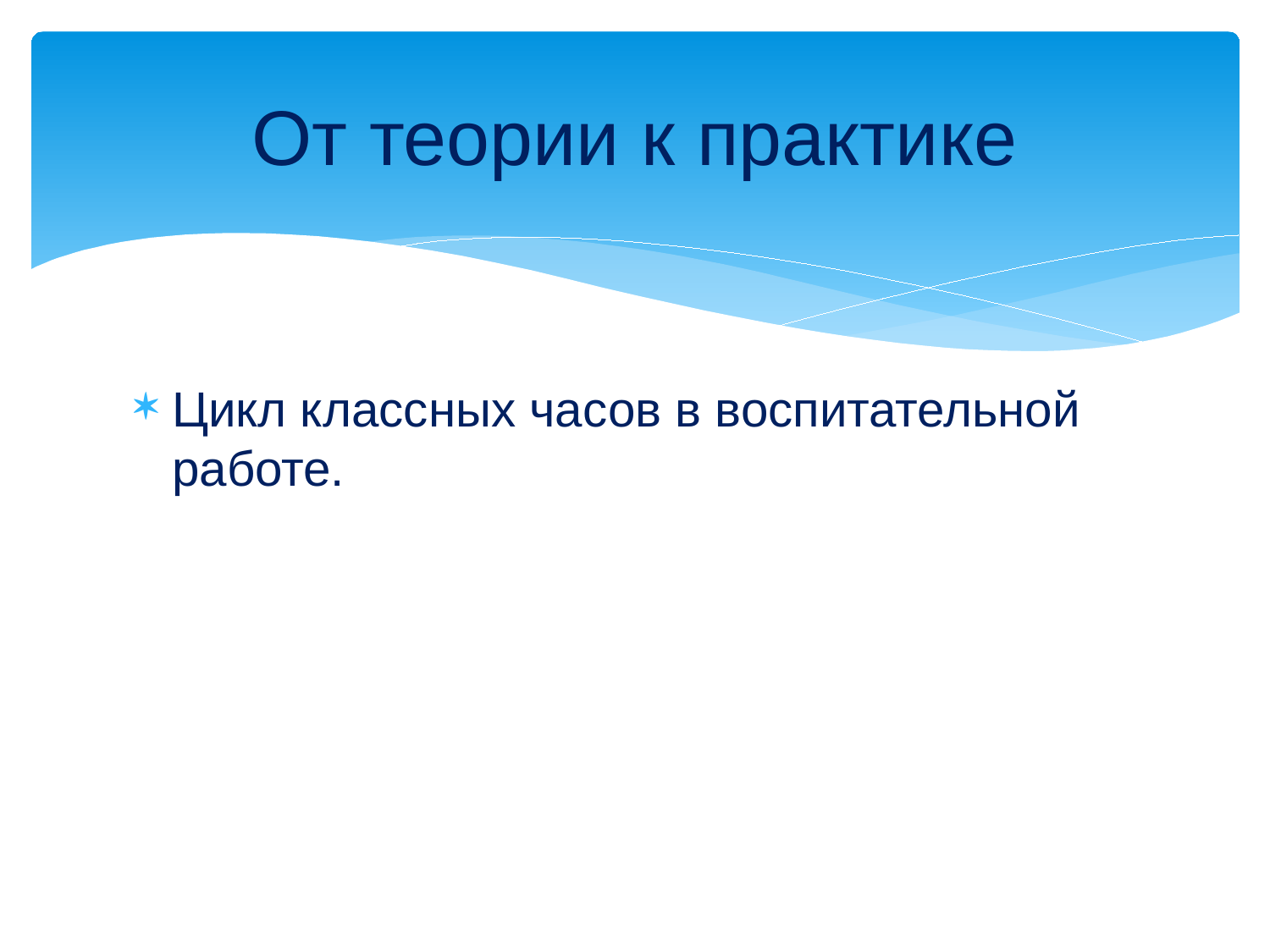

# От теории к практике
Цикл классных часов в воспитательной работе.